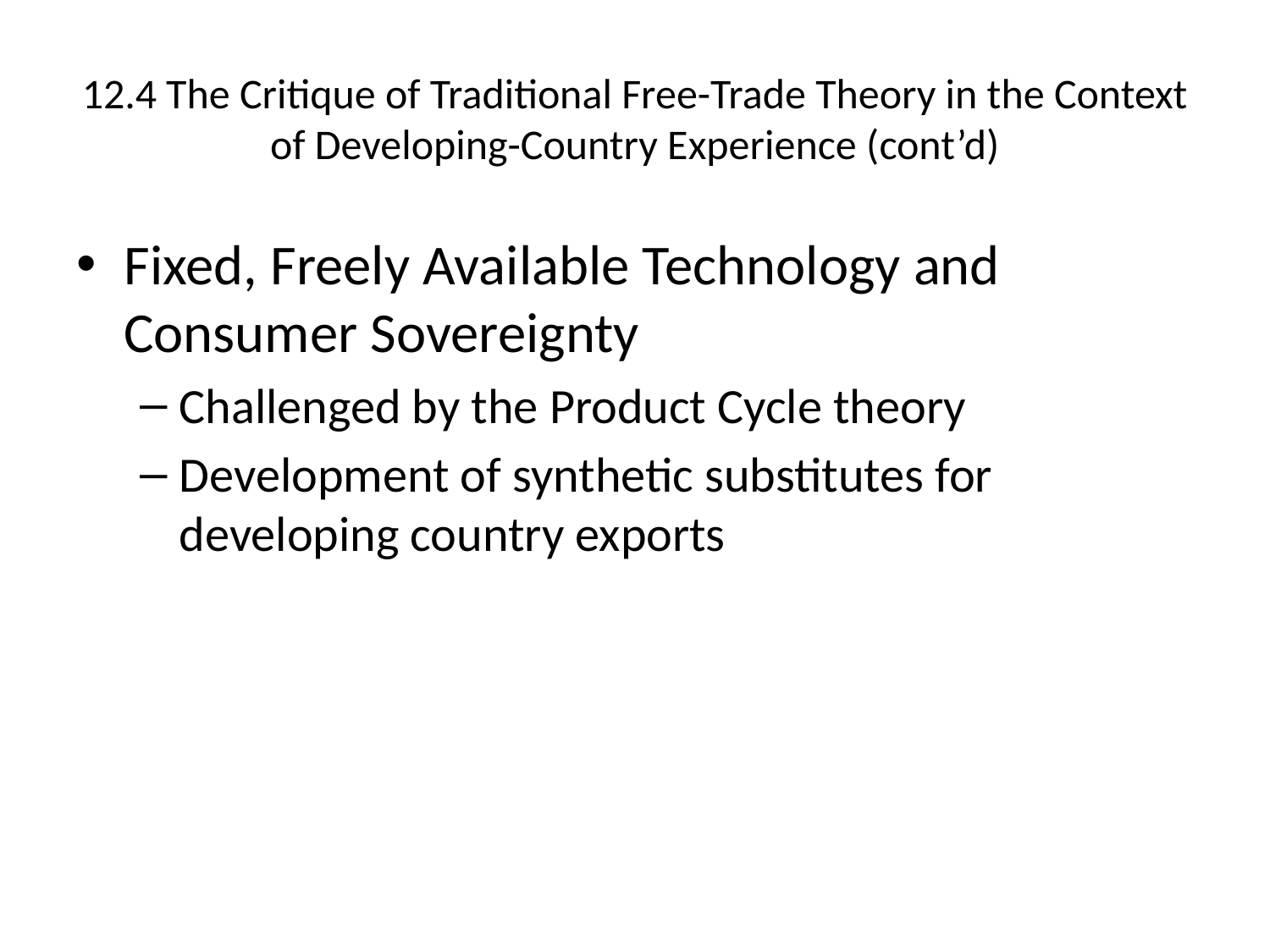

12.4 The Critique of Traditional Free-Trade Theory in the Context of Developing-Country Experience (cont’d)
Fixed, Freely Available Technology and Consumer Sovereignty
Challenged by the Product Cycle theory
Development of synthetic substitutes for developing country exports